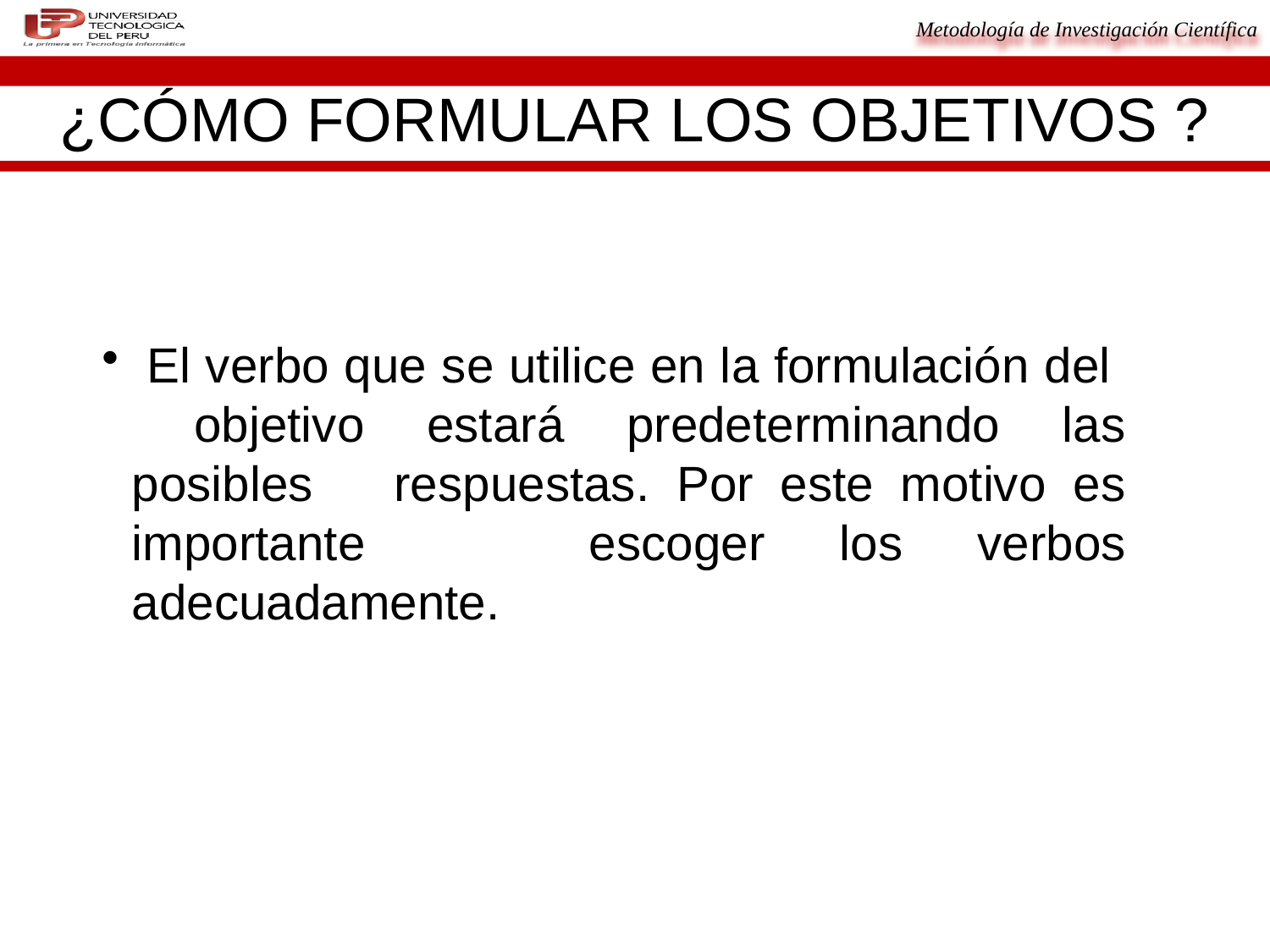

¿CÓMO FORMULAR LOS OBJETIVOS ?
 El verbo que se utilice en la formulación del   objetivo estará predeterminando las posibles   respuestas. Por este motivo es importante   escoger los verbos adecuadamente.